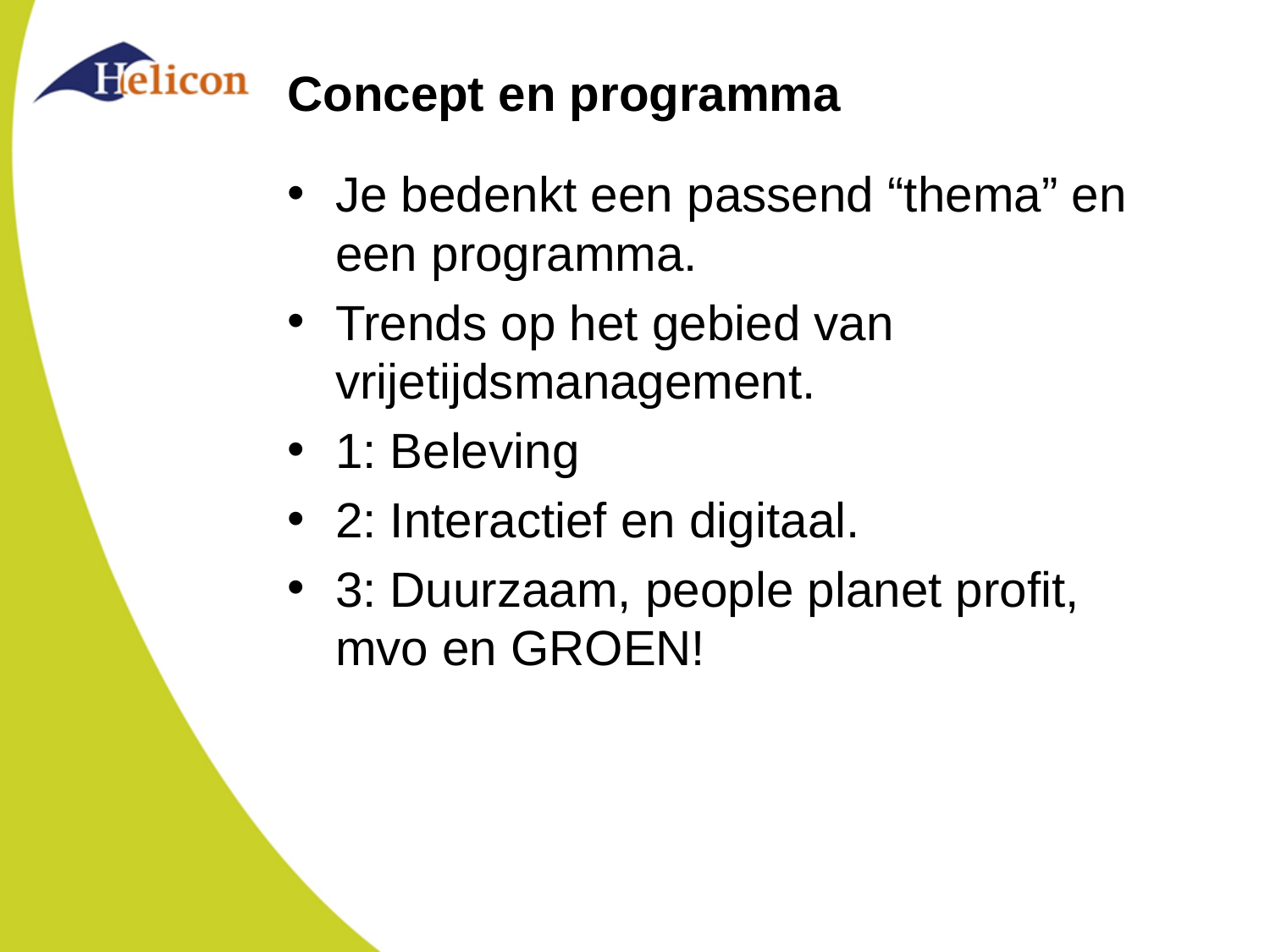

# Concept en programma
Je bedenkt een passend “thema” en een programma.
Trends op het gebied van vrijetijdsmanagement.
1: Beleving
2: Interactief en digitaal.
3: Duurzaam, people planet profit, mvo en GROEN!